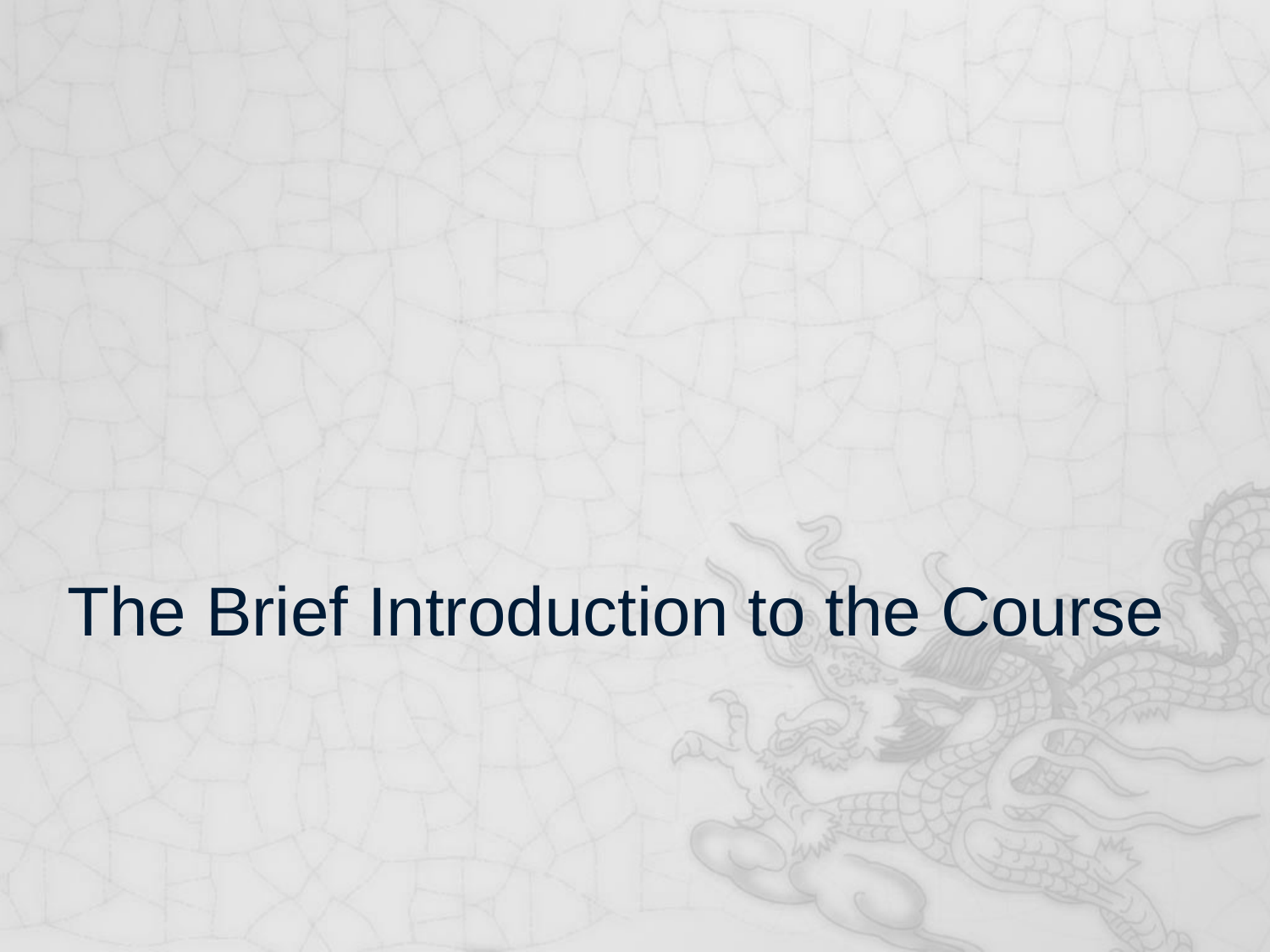

# The Brief Introduction to the Course